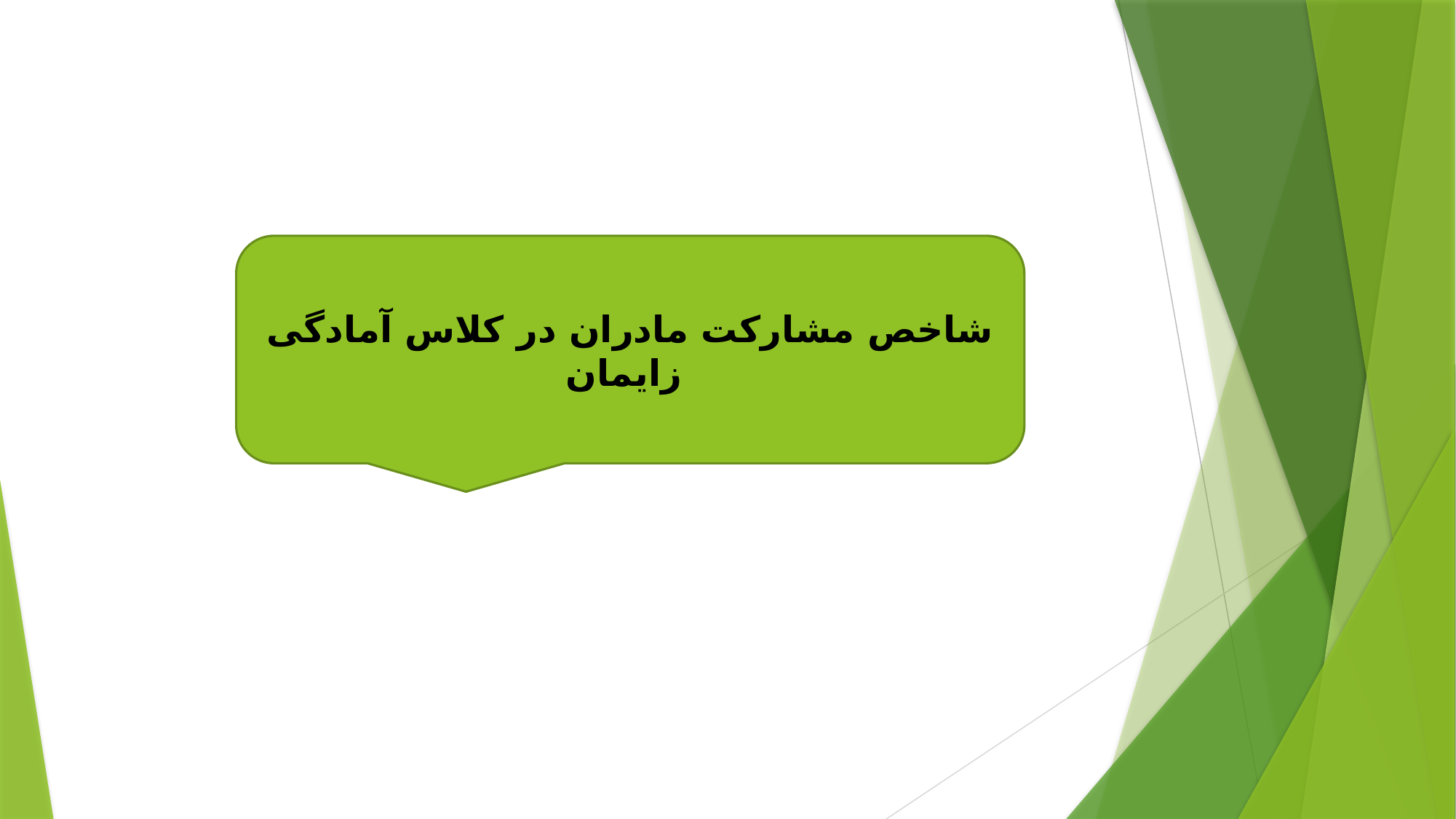

#
شاخص مشارکت مادران در کلاس آمادگی زایمان